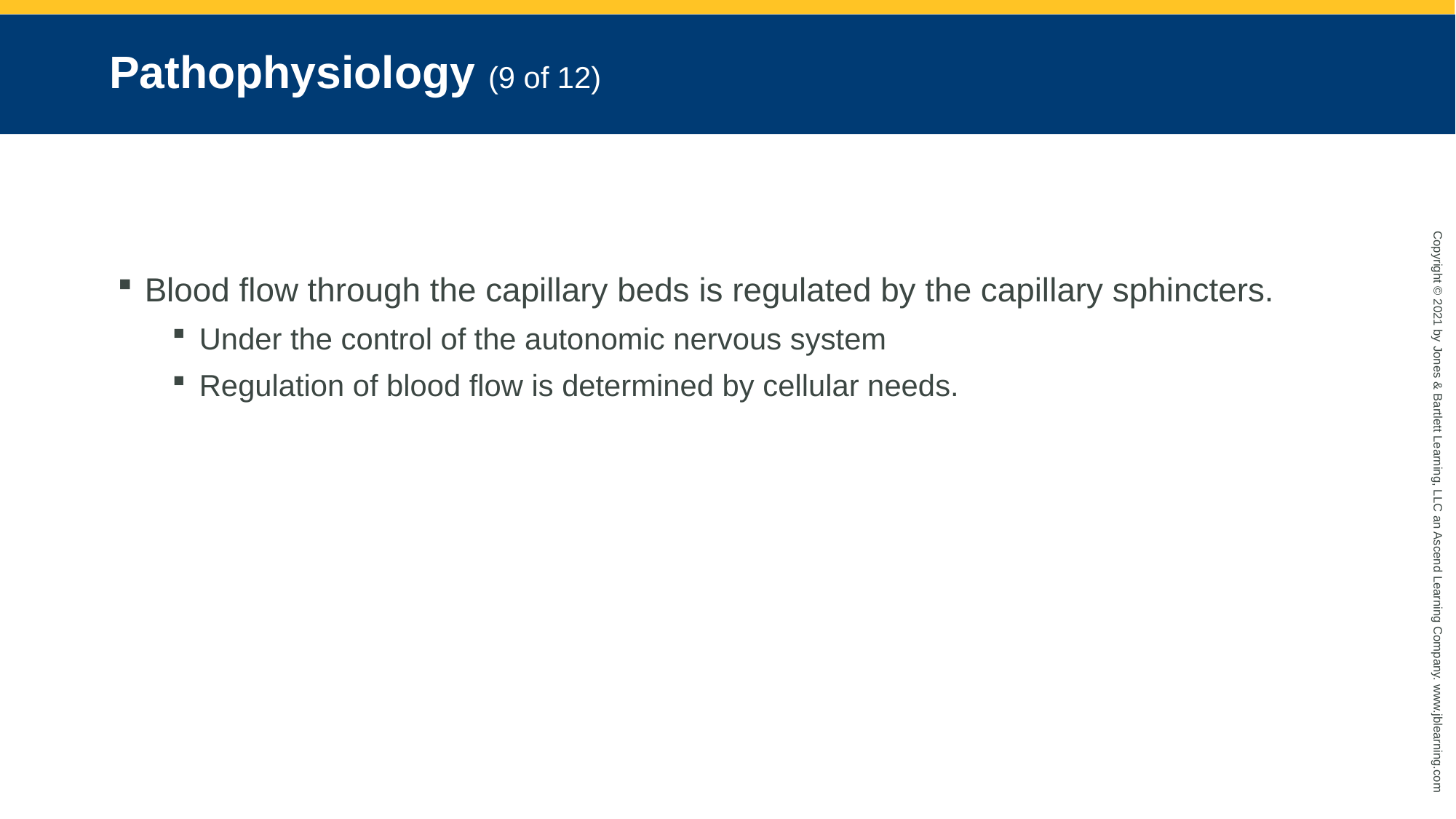

# Pathophysiology (9 of 12)
Blood flow through the capillary beds is regulated by the capillary sphincters.
Under the control of the autonomic nervous system
Regulation of blood flow is determined by cellular needs.